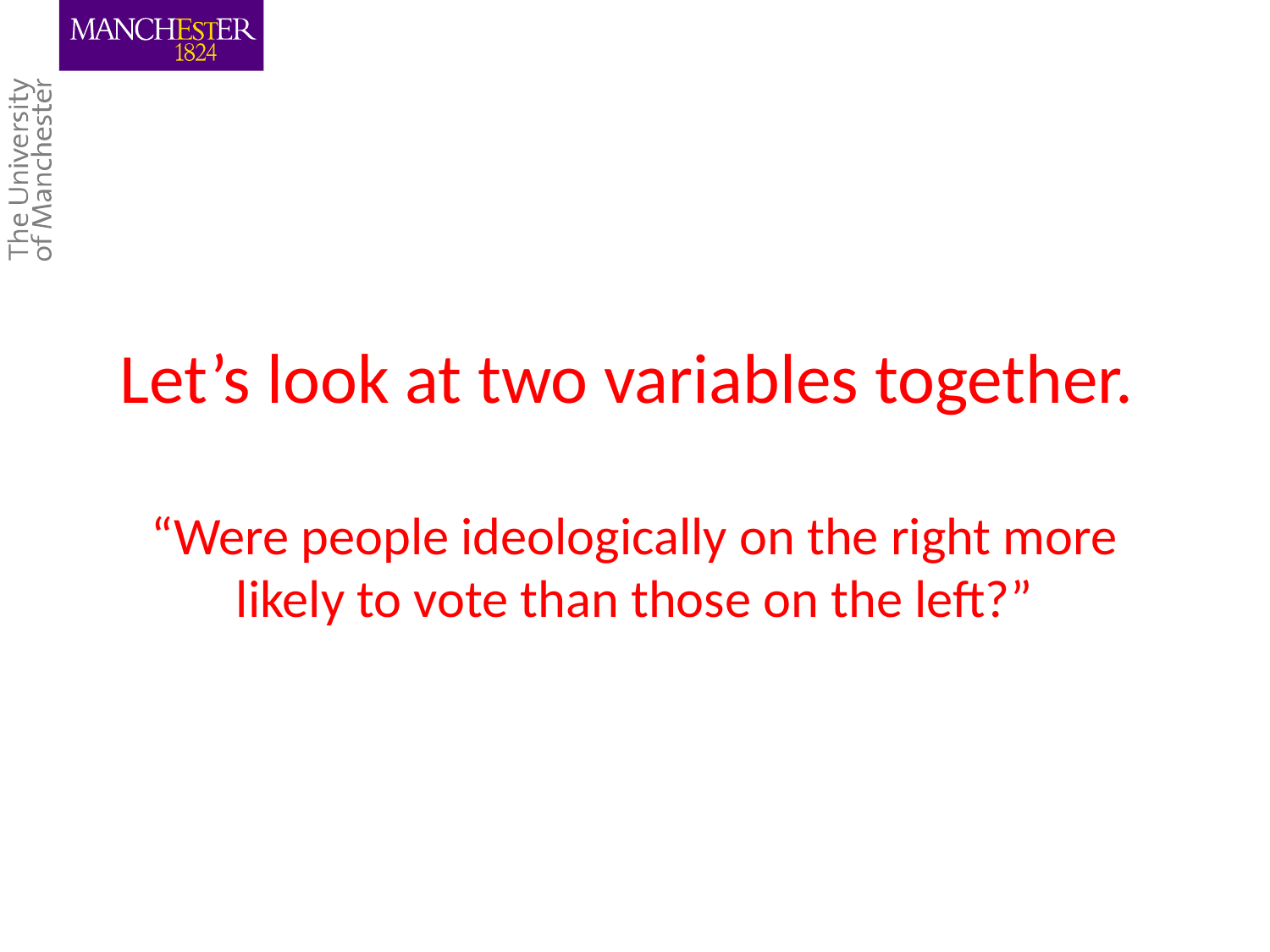

# Let’s look at two variables together. “Were people ideologically on the right more likely to vote than those on the left?”